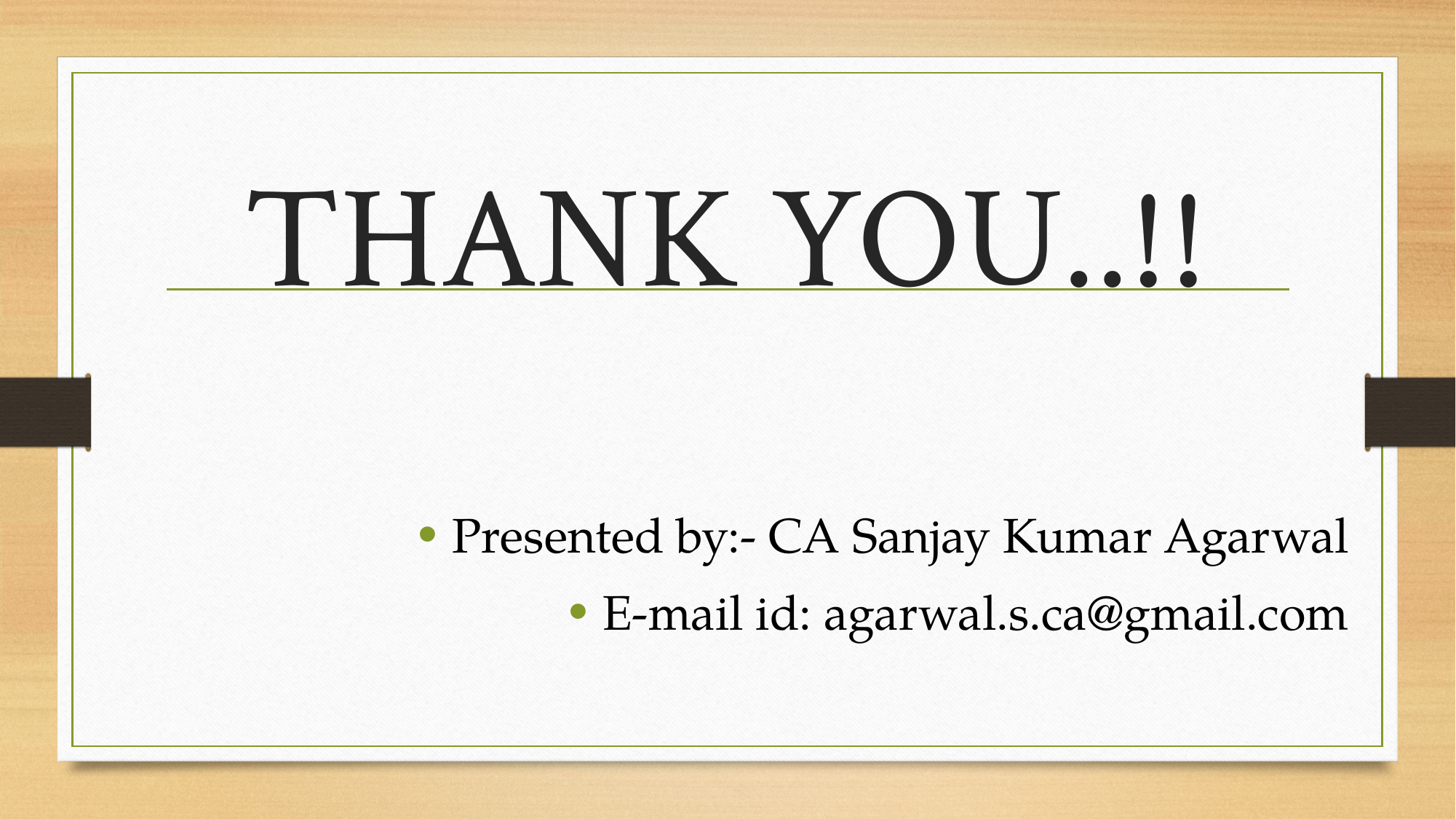

THANK YOU..!!

Presented by:- CA Sanjay Kumar Agarwal
E-mail id: agarwal.s.ca@gmail.com